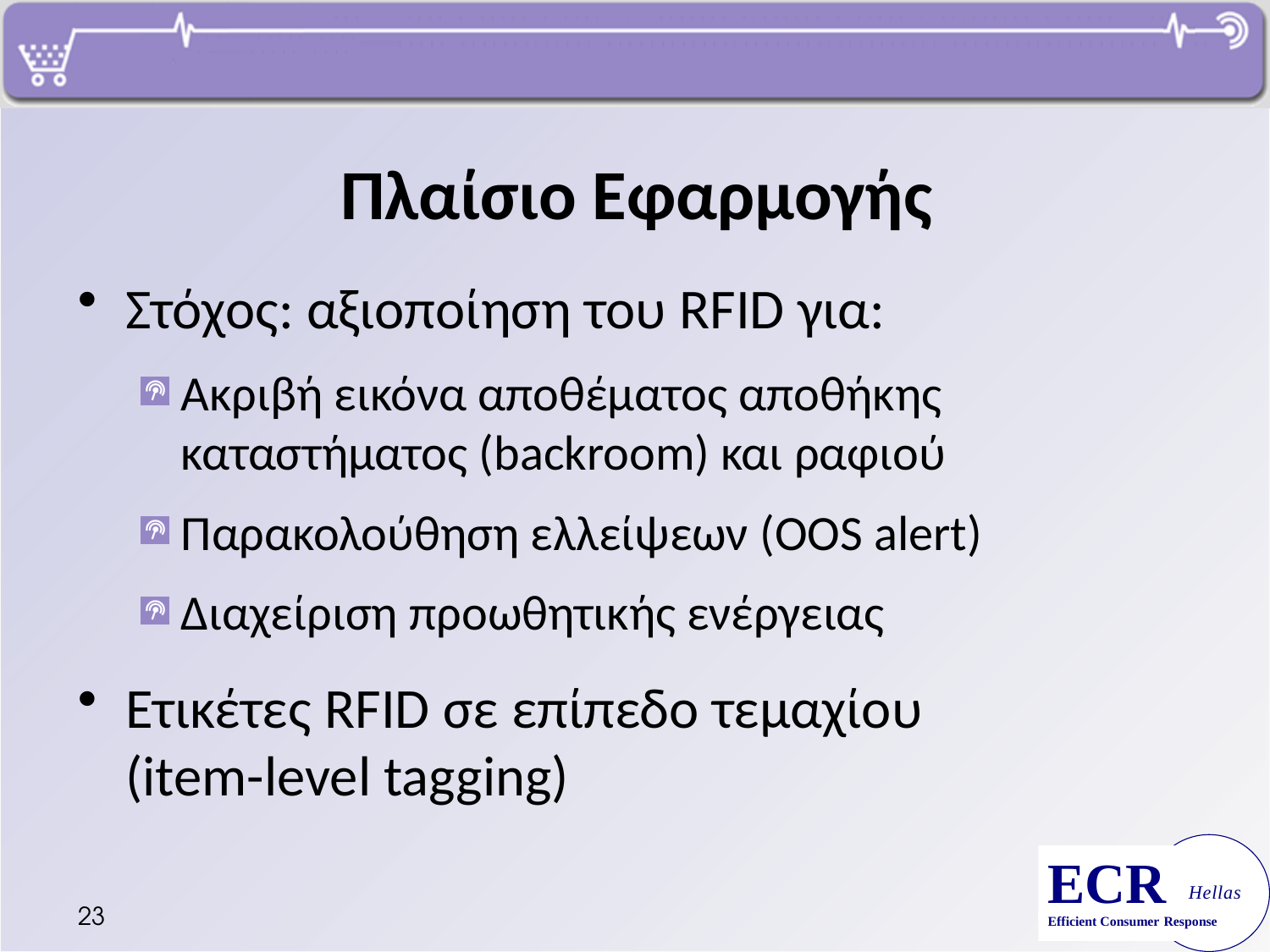

# Πλαίσιο Εφαρμογής
Στόχος: αξιοποίηση του RFID για:
Ακριβή εικόνα αποθέματος αποθήκης καταστήματος (backroom) και ραφιού
Παρακολούθηση ελλείψεων (OOS alert)
Διαχείριση προωθητικής ενέργειας
Ετικέτες RFID σε επίπεδο τεμαχίου
(item-level tagging)

23